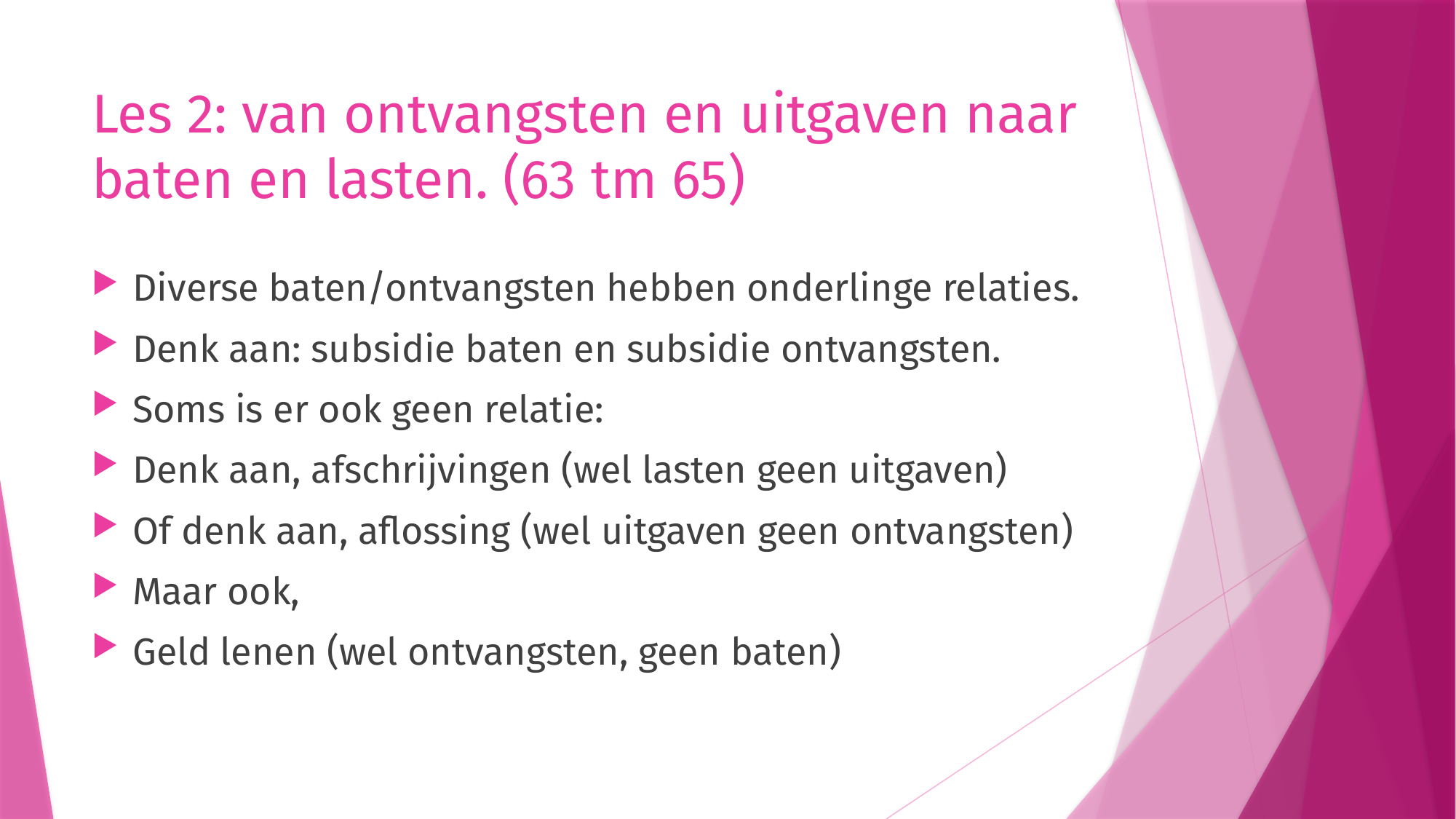

# Les 2: van ontvangsten en uitgaven naar baten en lasten. (63 tm 65)
Diverse baten/ontvangsten hebben onderlinge relaties.
Denk aan: subsidie baten en subsidie ontvangsten.
Soms is er ook geen relatie:
Denk aan, afschrijvingen (wel lasten geen uitgaven)
Of denk aan, aflossing (wel uitgaven geen ontvangsten)
Maar ook,
Geld lenen (wel ontvangsten, geen baten)